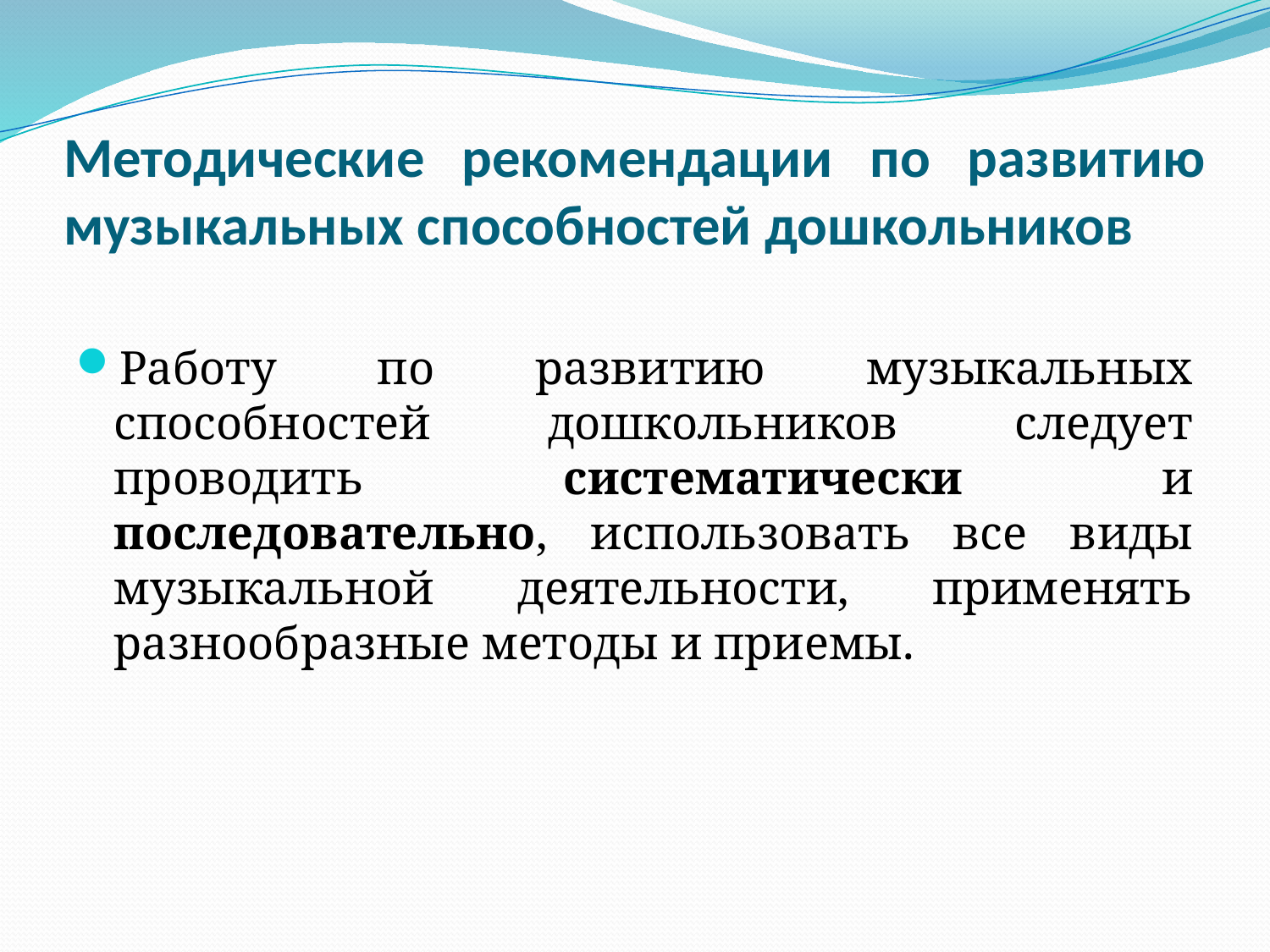

# Методические рекомендации по развитию музыкальных способностей дошкольников

Работу по развитию музыкальных способностей дошкольников следует проводить систематически и последовательно, использовать все виды музыкальной деятельности, применять разнообразные методы и приемы.